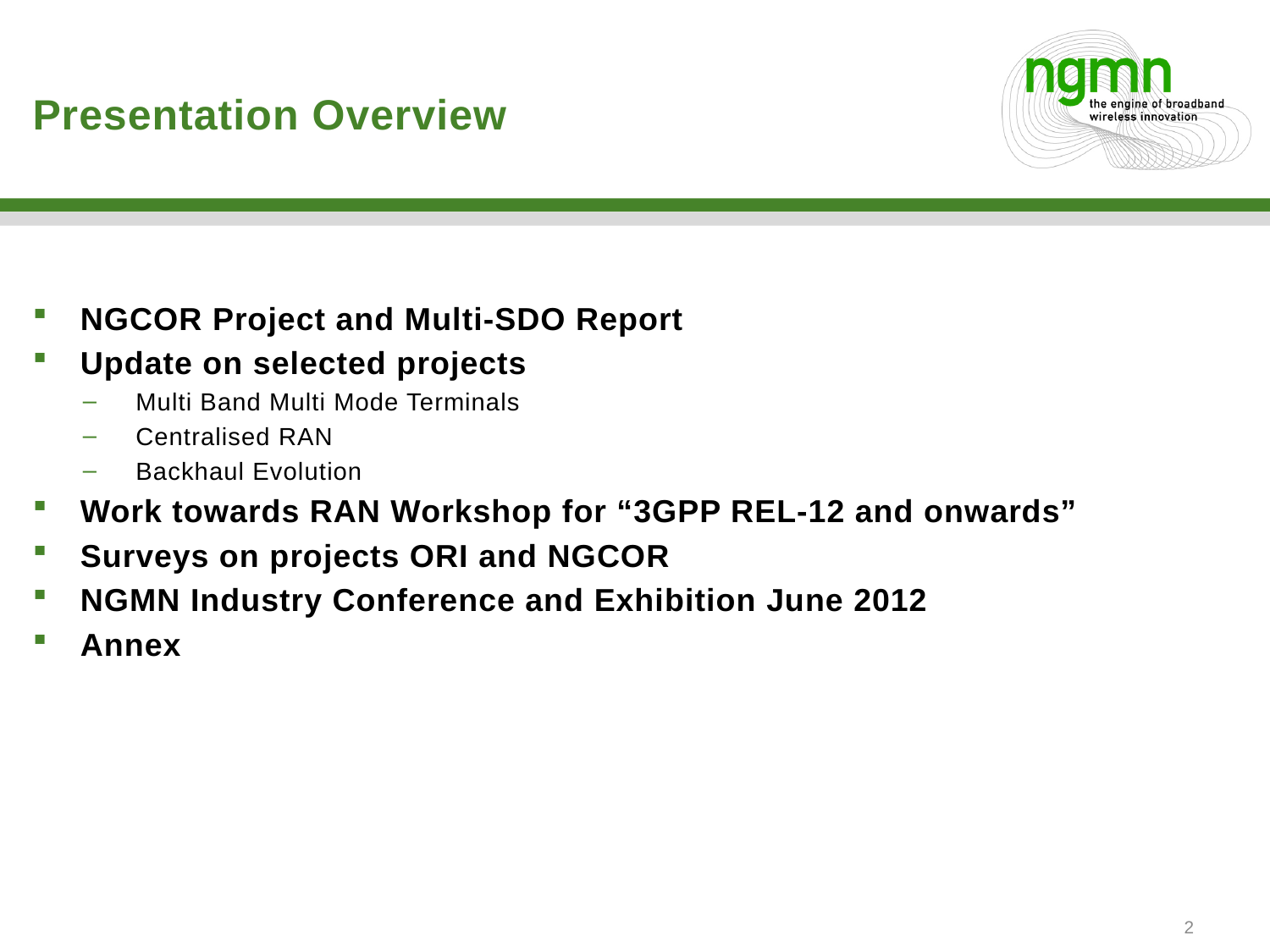

# Presentation Overview

NGCOR Project and Multi-SDO Report
Update on selected projects
Multi Band Multi Mode Terminals
Centralised RAN
Backhaul Evolution
Work towards RAN Workshop for “3GPP REL-12 and onwards”
Surveys on projects ORI and NGCOR
NGMN Industry Conference and Exhibition June 2012
Annex

2